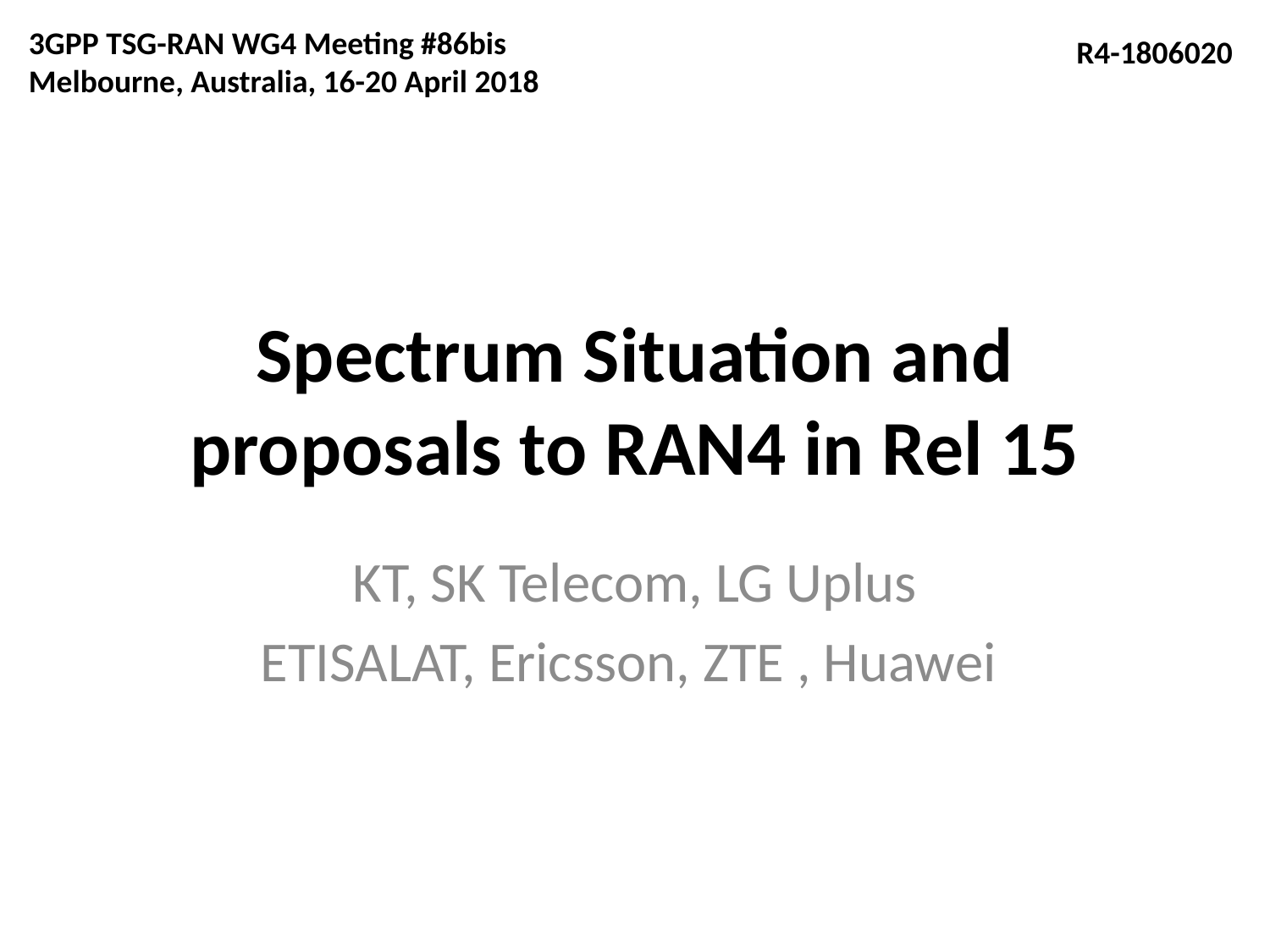

3GPP TSG-RAN WG4 Meeting #86bis
Melbourne, Australia, 16-20 April 2018
R4-1806020
# Spectrum Situation and proposals to RAN4 in Rel 15
KT, SK Telecom, LG Uplus
ETISALAT, Ericsson, ZTE , Huawei